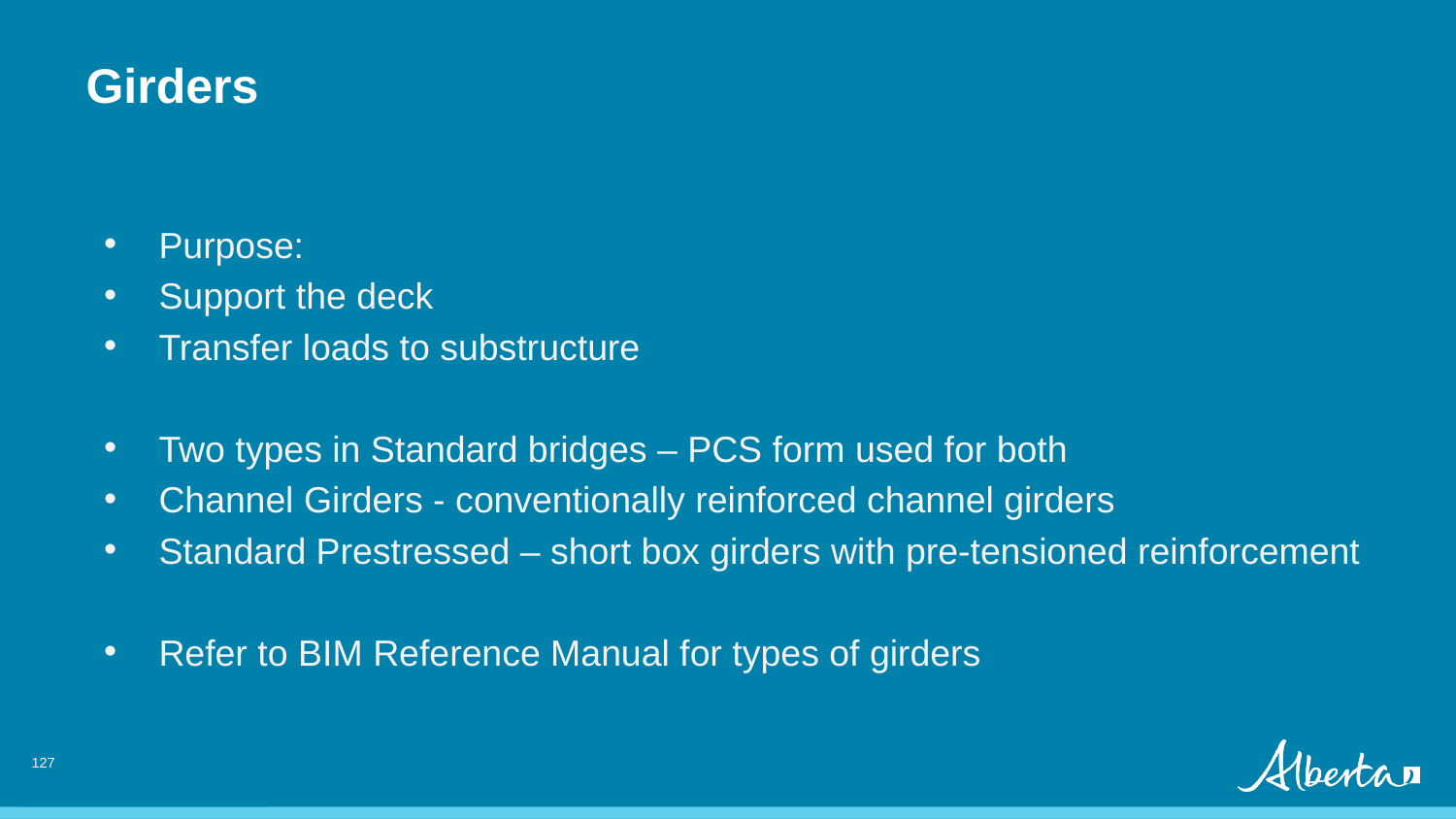

Girders
Purpose:
Support the deck
Transfer loads to substructure

Two types in Standard bridges – PCS form used for both
Channel Girders - conventionally reinforced channel girders
Standard Prestressed – short box girders with pre-tensioned reinforcement

Refer to BIM Reference Manual for types of girders
127